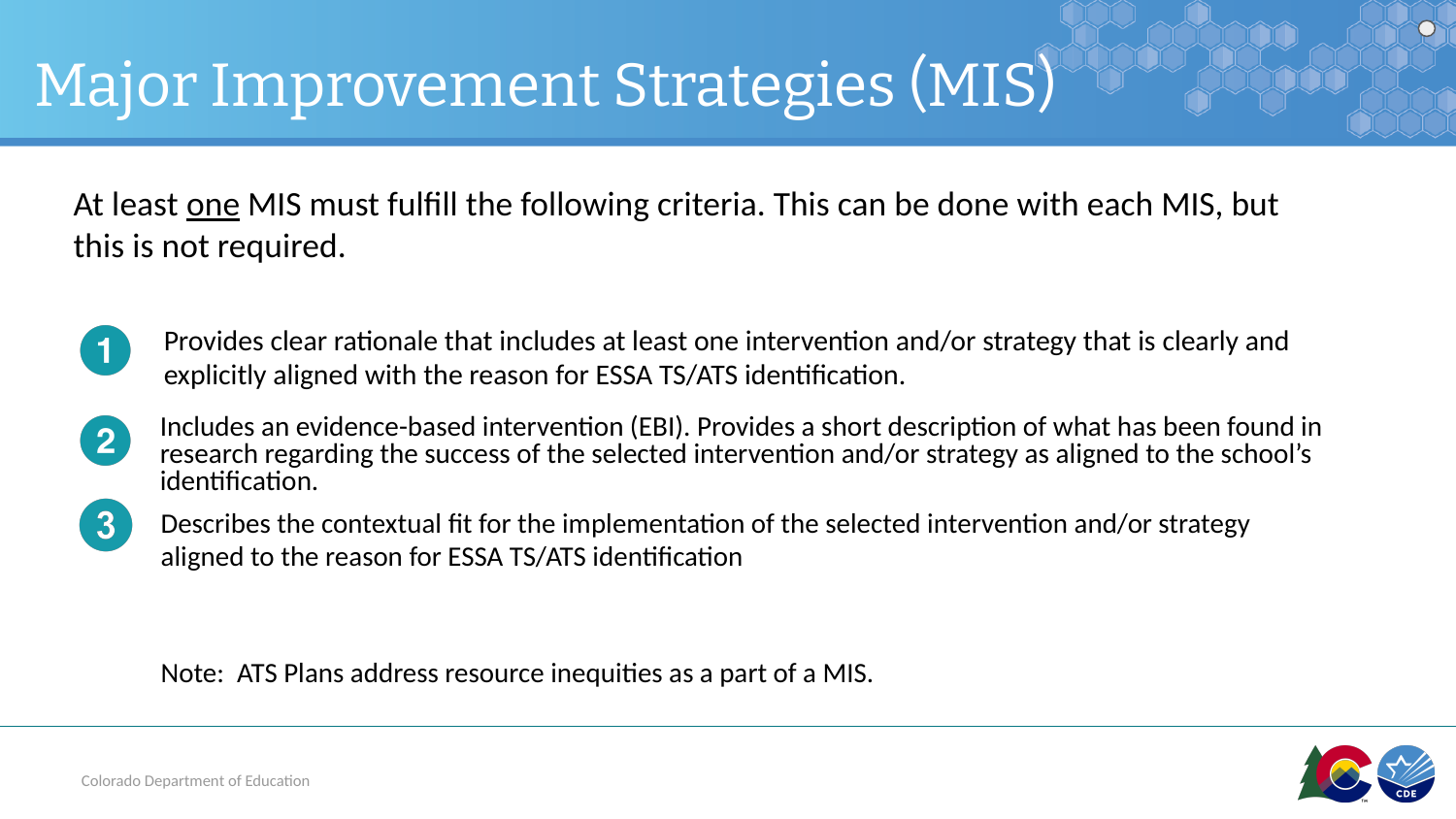

# Major Improvement Strategies (MIS)
At least one MIS must fulfill the following criteria. This can be done with each MIS, but this is not required.
Provides clear rationale that includes at least one intervention and/or strategy that is clearly and explicitly aligned with the reason for ESSA TS/ATS identification.
Includes an evidence-based intervention (EBI). Provides a short description of what has been found in research regarding the success of the selected intervention and/or strategy as aligned to the school’s identification.
Describes the contextual fit for the implementation of the selected intervention and/or strategy aligned to the reason for ESSA TS/ATS identification

Note:  ATS Plans address resource inequities as a part of a MIS.